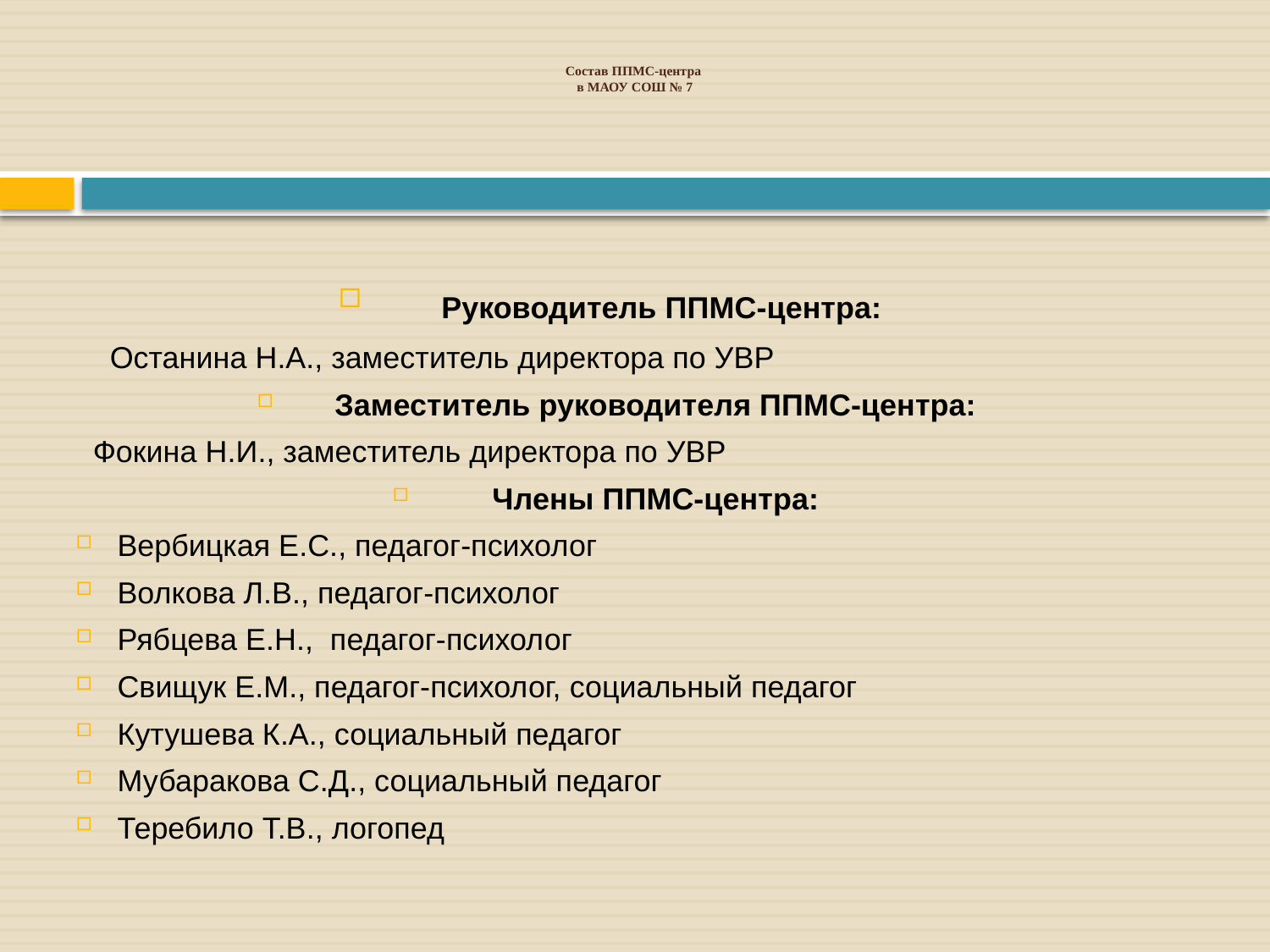

# Состав ППМС-центра в МАОУ СОШ № 7
 Руководитель ППМС-центра:
    Останина Н.А., заместитель директора по УВР
Заместитель руководителя ППМС-центра:
  Фокина Н.И., заместитель директора по УВР
Члены ППМС-центра:
Вербицкая Е.С., педагог-психолог
Волкова Л.В., педагог-психолог
Рябцева Е.Н.,  педагог-психолог
Свищук Е.М., педагог-психолог, социальный педагог
Кутушева К.А., социальный педагог
Мубаракова С.Д., социальный педагог
Теребило Т.В., логопед